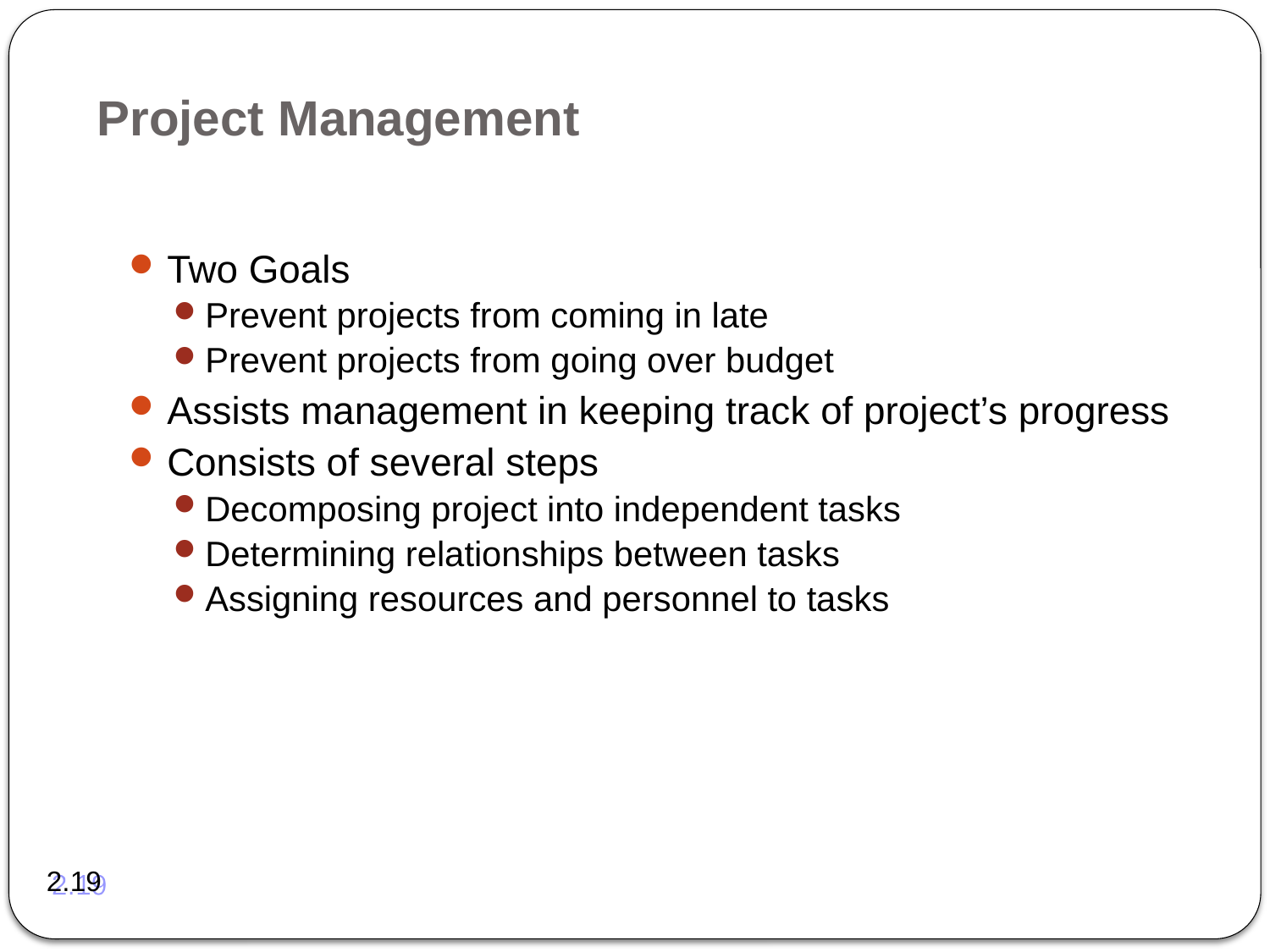

# Project Management
Two Goals
Prevent projects from coming in late
Prevent projects from going over budget
Assists management in keeping track of project’s progress
Consists of several steps
Decomposing project into independent tasks
Determining relationships between tasks
Assigning resources and personnel to tasks

2.19